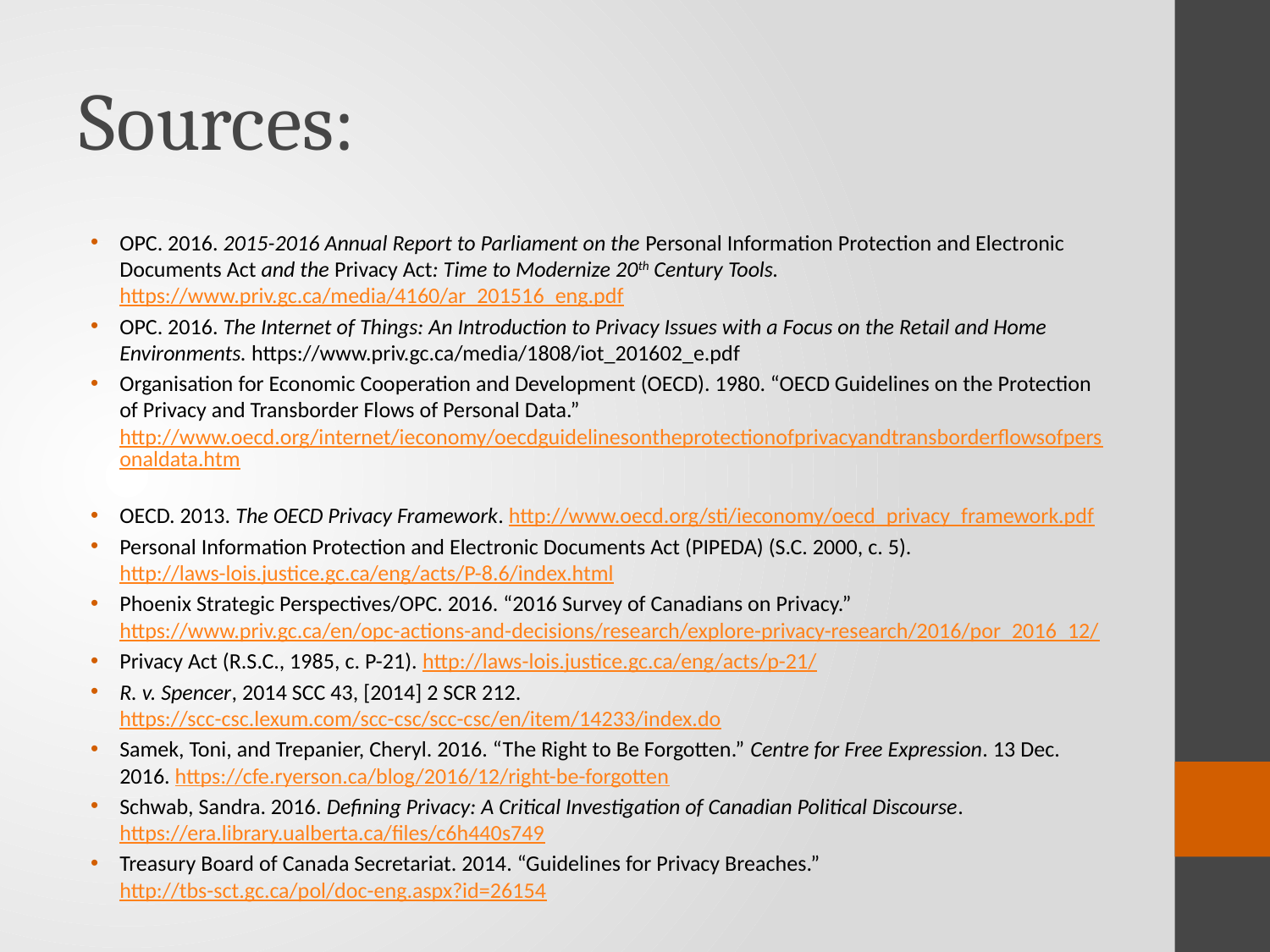

# Sources:
OPC. 2016. 2015-2016 Annual Report to Parliament on the Personal Information Protection and Electronic Documents Act and the Privacy Act: Time to Modernize 20th Century Tools. https://www.priv.gc.ca/media/4160/ar_201516_eng.pdf
OPC. 2016. The Internet of Things: An Introduction to Privacy Issues with a Focus on the Retail and Home Environments. https://www.priv.gc.ca/media/1808/iot_201602_e.pdf
Organisation for Economic Cooperation and Development (OECD). 1980. “OECD Guidelines on the Protection of Privacy and Transborder Flows of Personal Data.” http://www.oecd.org/internet/ieconomy/oecdguidelinesontheprotectionofprivacyandtransborderflowsofpersonaldata.htm
OECD. 2013. The OECD Privacy Framework. http://www.oecd.org/sti/ieconomy/oecd_privacy_framework.pdf
Personal Information Protection and Electronic Documents Act (PIPEDA) (S.C. 2000, c. 5). http://laws-lois.justice.gc.ca/eng/acts/P-8.6/index.html
Phoenix Strategic Perspectives/OPC. 2016. “2016 Survey of Canadians on Privacy.” https://www.priv.gc.ca/en/opc-actions-and-decisions/research/explore-privacy-research/2016/por_2016_12/
Privacy Act (R.S.C., 1985, c. P-21). http://laws-lois.justice.gc.ca/eng/acts/p-21/
R. v. Spencer, 2014 SCC 43, [2014] 2 SCR 212. https://scc-csc.lexum.com/scc-csc/scc-csc/en/item/14233/index.do
Samek, Toni, and Trepanier, Cheryl. 2016. “The Right to Be Forgotten.” Centre for Free Expression. 13 Dec. 2016. https://cfe.ryerson.ca/blog/2016/12/right-be-forgotten
Schwab, Sandra. 2016. Defining Privacy: A Critical Investigation of Canadian Political Discourse. https://era.library.ualberta.ca/files/c6h440s749
Treasury Board of Canada Secretariat. 2014. “Guidelines for Privacy Breaches.” http://tbs-sct.gc.ca/pol/doc-eng.aspx?id=26154